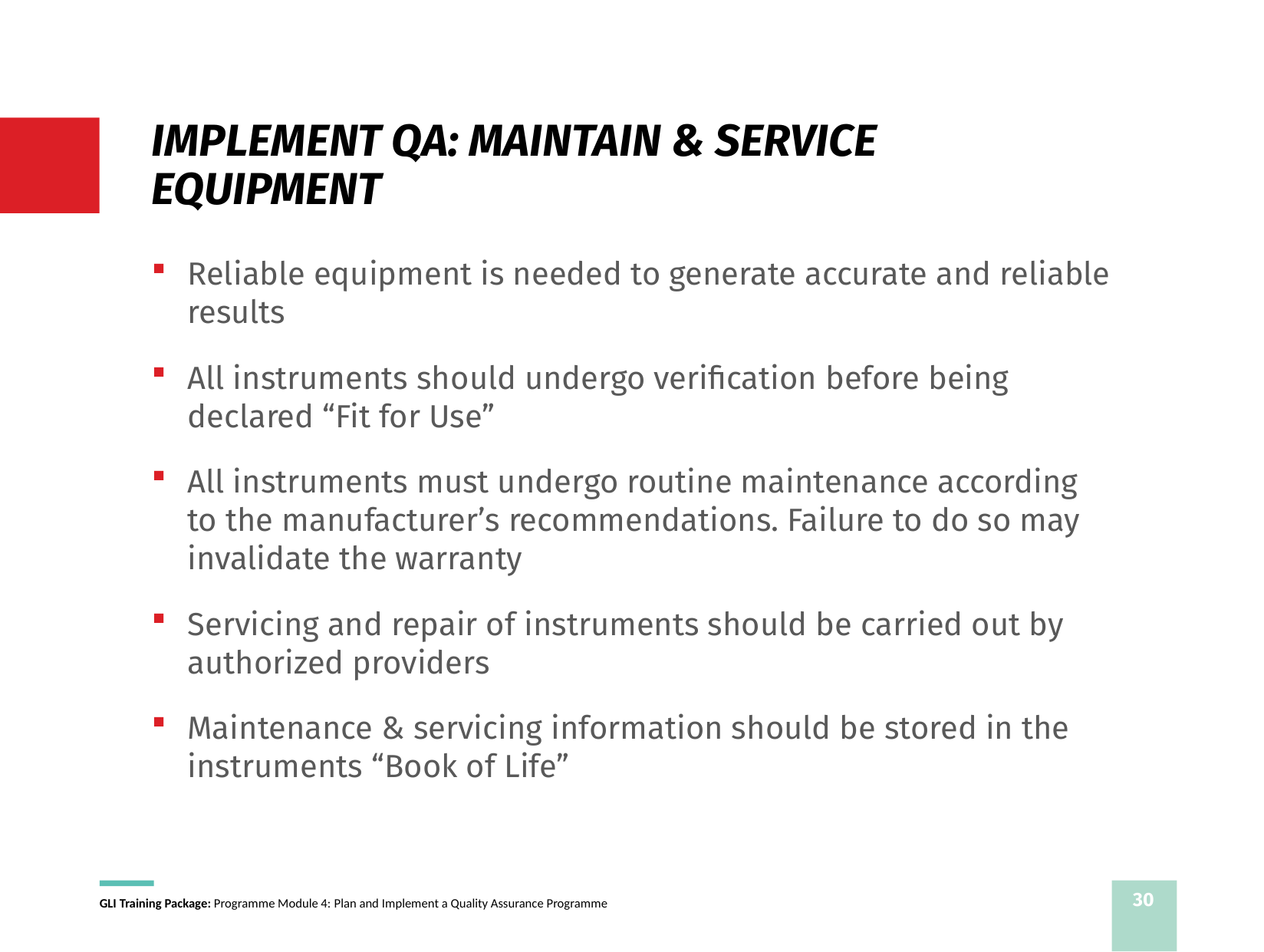

# IMPLEMENT QA: MAINTAIN & SERVICE EQUIPMENT
Reliable equipment is needed to generate accurate and reliable results
All instruments should undergo verification before being declared “Fit for Use”
All instruments must undergo routine maintenance according to the manufacturer’s recommendations. Failure to do so may invalidate the warranty
Servicing and repair of instruments should be carried out by authorized providers
Maintenance & servicing information should be stored in the instruments “Book of Life”